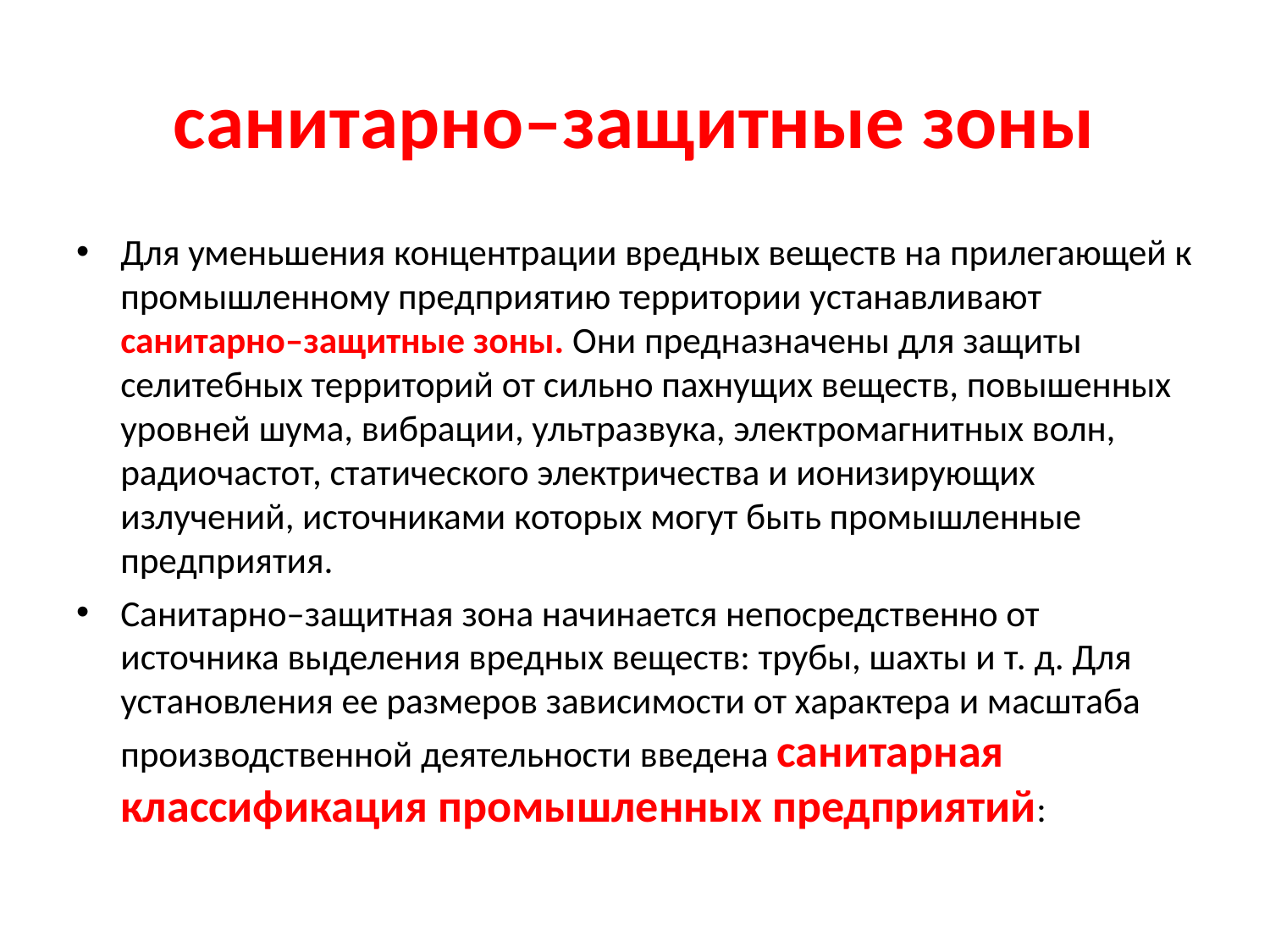

# санитарно–защитные зоны
Для уменьшения концентрации вредных веществ на прилегающей к промышленному предприятию территории устанавливают санитарно–защитные зоны. Они предназначены для защиты селитебных территорий от сильно пахнущих веществ, повышенных уровней шума, вибрации, ультразвука, электромагнитных волн, радиочастот, статического электричества и ионизирующих излучений, источниками которых могут быть промышленные предприятия.
Санитарно–защитная зона начинается непосредственно от источника выделения вредных веществ: трубы, шахты и т. д. Для установления ее размеров зависимости от характера и масштаба производственной деятельности введена санитарная классификация промышленных предприятий: